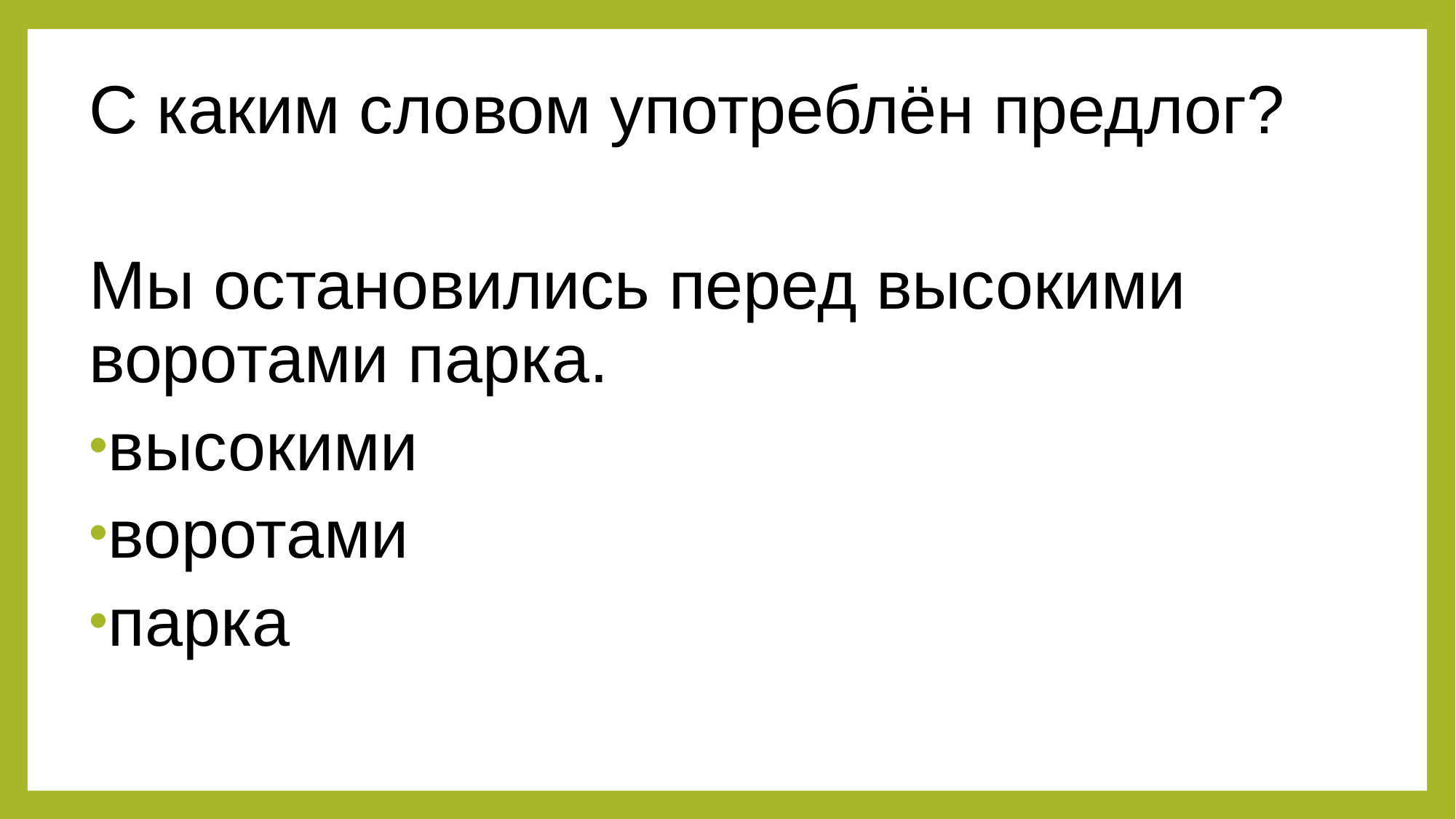

С каким словом употреблён предлог?

Мы остановились перед высокими воротами парка.
высокими
воротами
парка